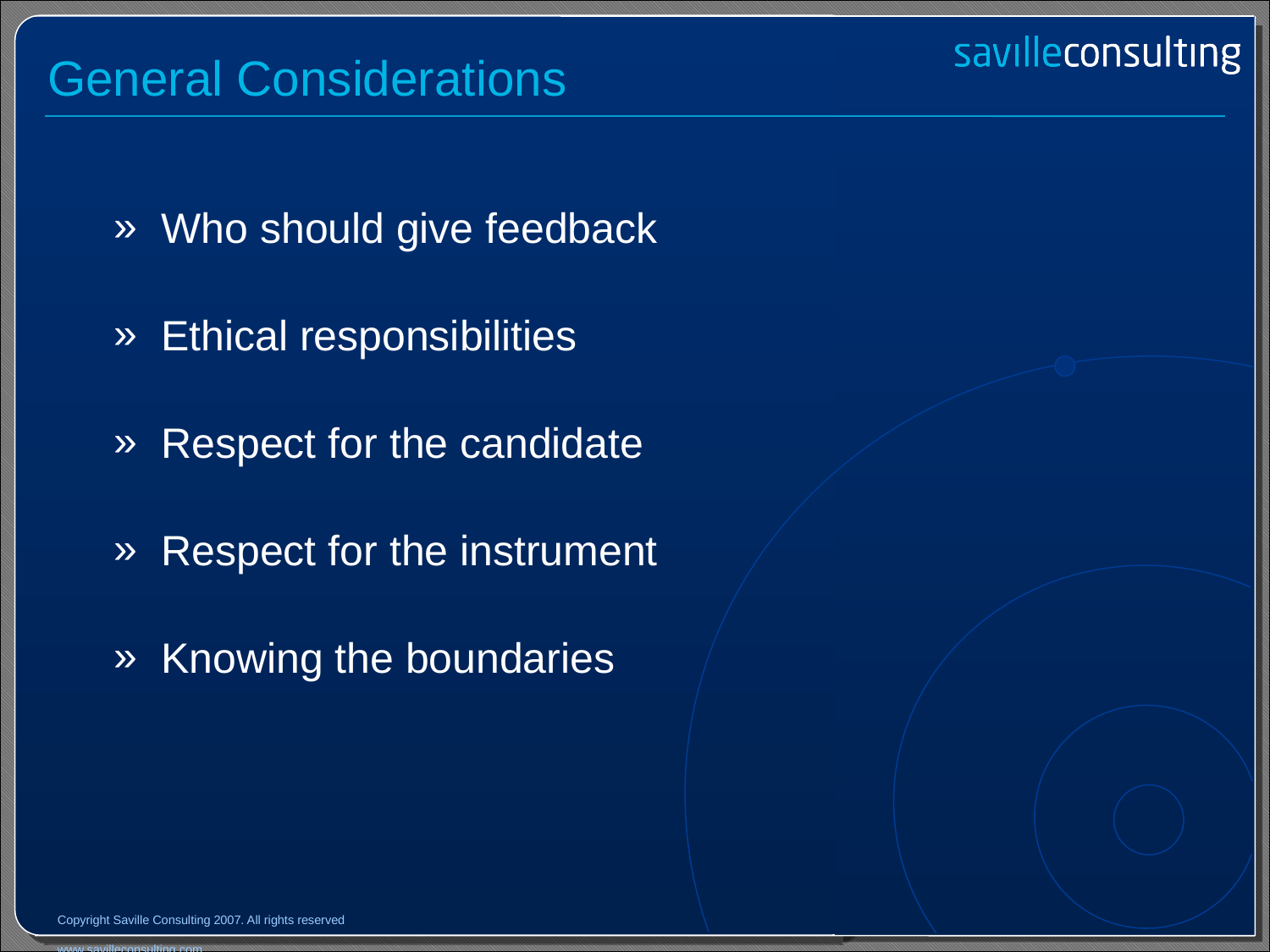

# General Considerations
Who should give feedback
Ethical responsibilities
Respect for the candidate
Respect for the instrument
Knowing the boundaries